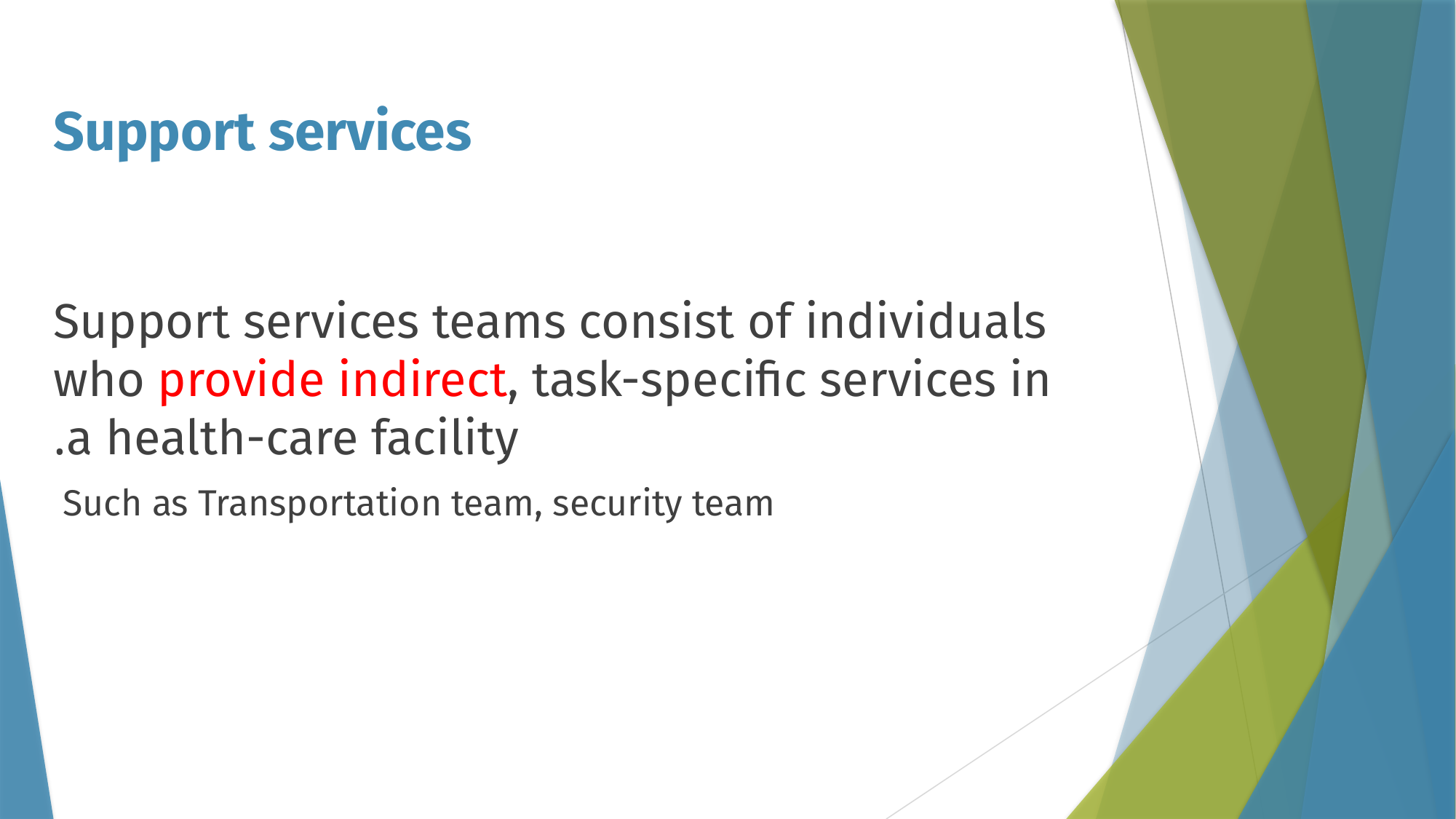

# Support services

Support services teams consist of individuals who provide indirect, task-specific services in a health-care facility.
Such as Transportation team, security team